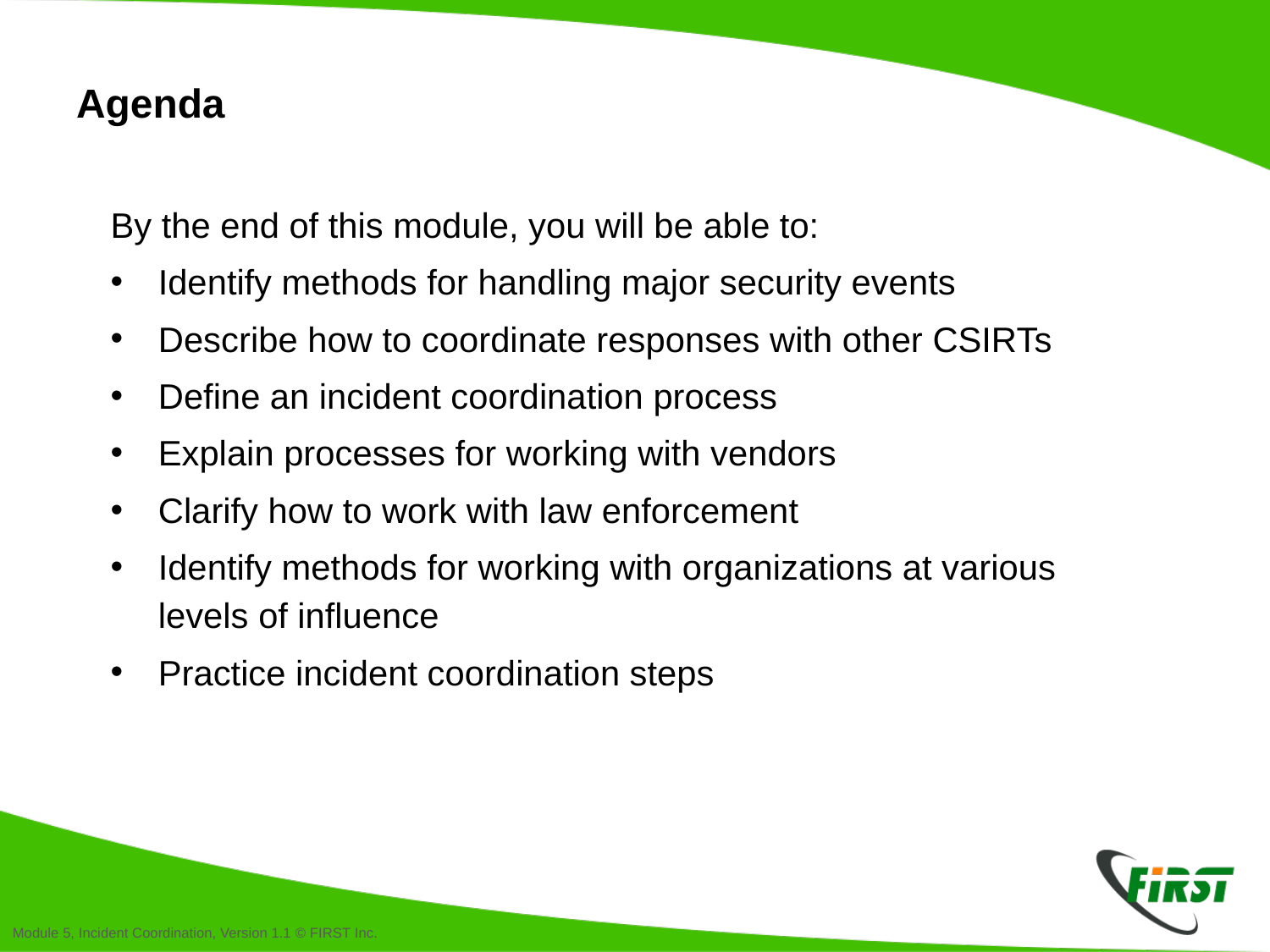

# Agenda
By the end of this module, you will be able to:
Identify methods for handling major security events
Describe how to coordinate responses with other CSIRTs
Define an incident coordination process
Explain processes for working with vendors
Clarify how to work with law enforcement
Identify methods for working with organizations at various
levels of influence
Practice incident coordination steps